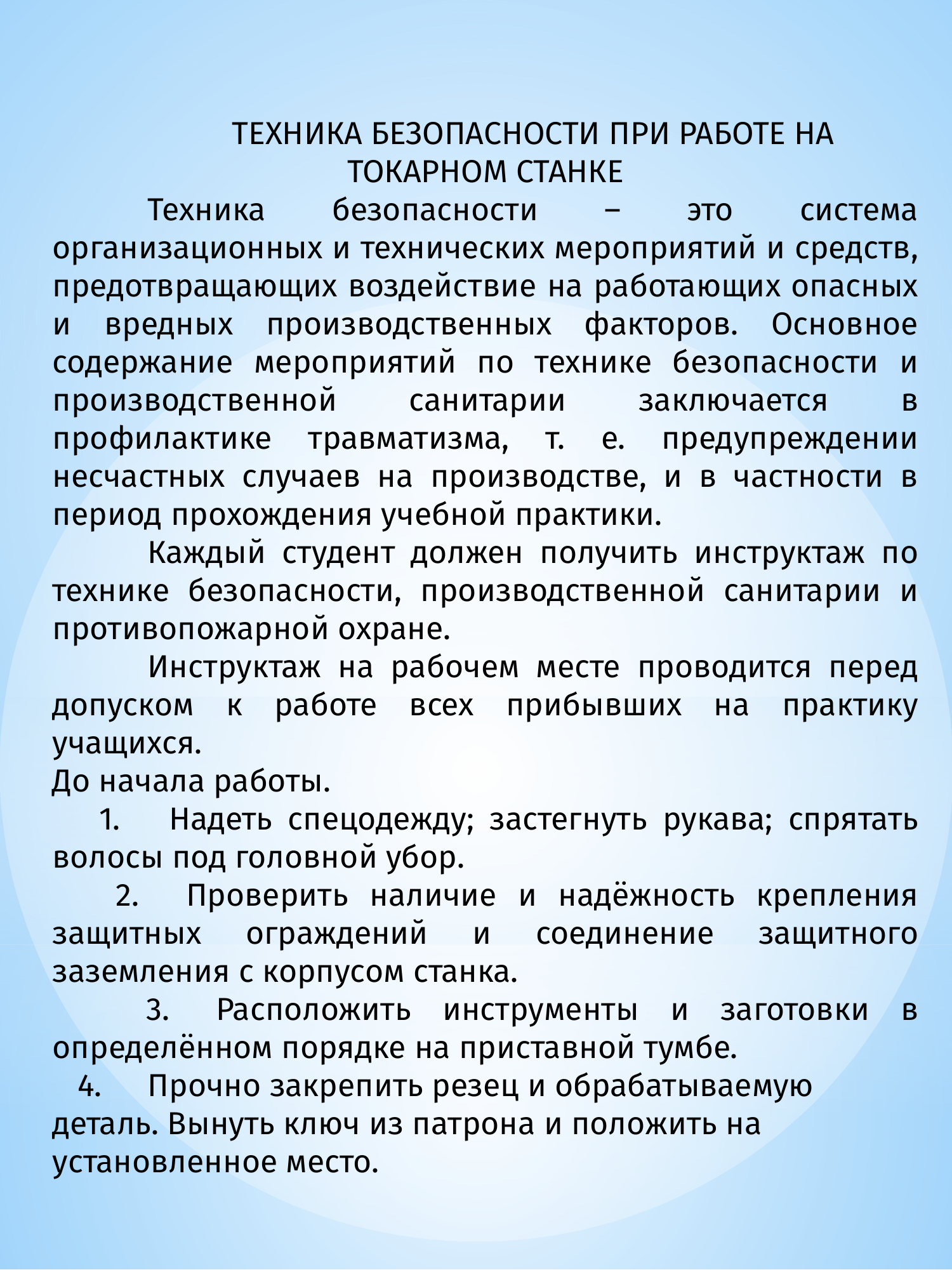

ТЕХНИКА БЕЗОПАСНОСТИ ПРИ РАБОТЕ НА ТОКАРНОМ СТАНКЕ
	Техника безопасности – это система организационных и технических мероприятий и средств, предотвращающих воздействие на работающих опасных и вредных производственных факторов. Основное содержание мероприятий по технике безопасности и производственной санитарии заключается в профилактике травматизма, т. е. предупреждении несчастных случаев на производстве, и в частности в период прохождения учебной практики.
	Каждый студент должен получить инструктаж по технике безопасности, производственной санитарии и противопожарной охране.
	Инструктаж на рабочем месте проводится перед допуском к работе всех прибывших на практику учащихся.
До начала работы.
   1.	Надеть спецодежду; застегнуть рукава; спрятать волосы под головной убор.
   2.	Проверить наличие и надёжность крепления защитных ограждений и соединение защитного заземления с корпусом станка.
   3.	Расположить инструменты и заготовки в определённом порядке на приставной тумбе.
   4.	Прочно закрепить резец и обрабатываемую деталь. Вынуть ключ из патрона и положить на установленное место.